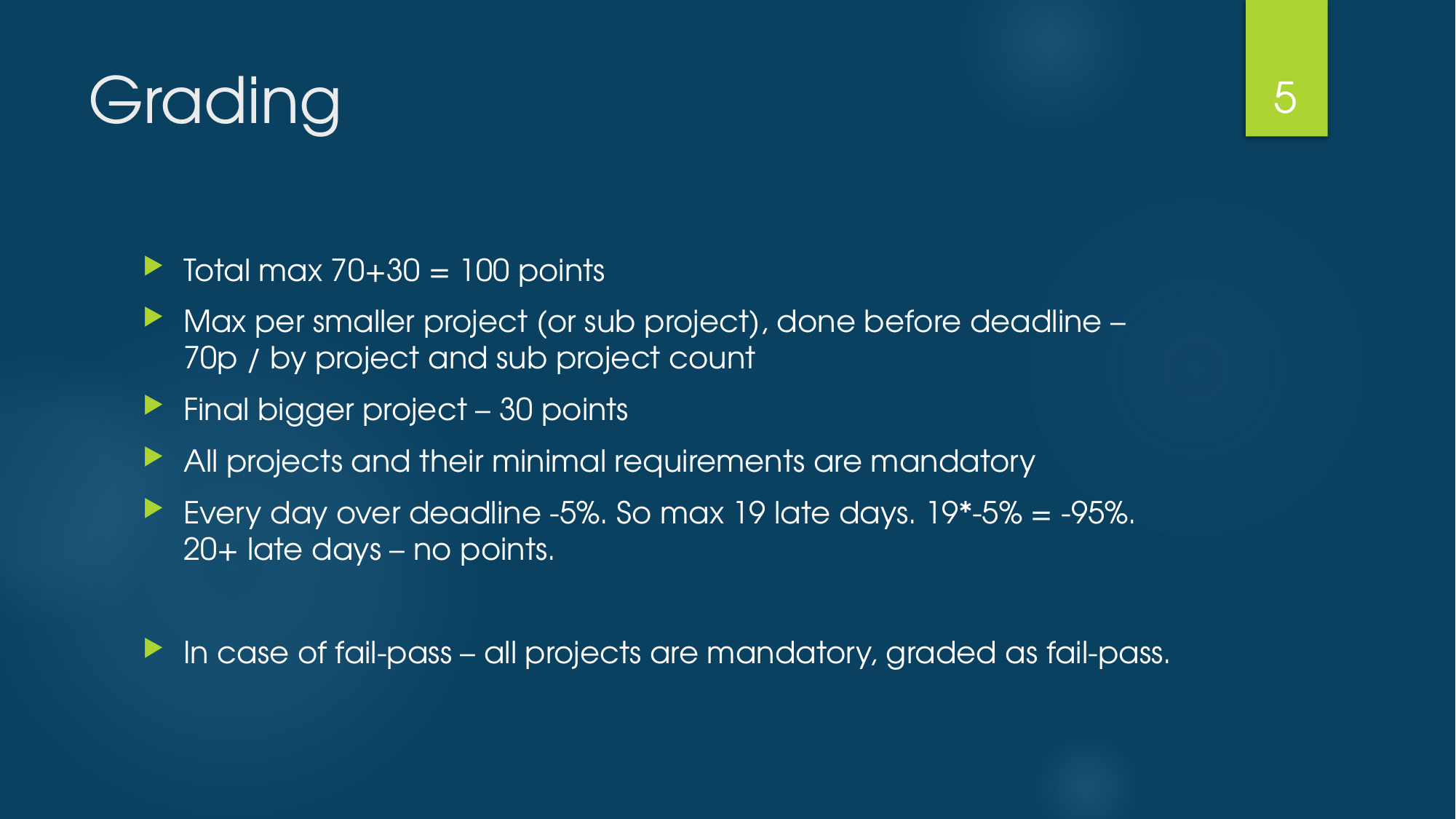

5
# Grading
Total max 70+30 = 100 points
Max per smaller project (or sub project), done before deadline – 70p / by project and sub project count
Final bigger project – 30 points
All projects and their minimal requirements are mandatory
Every day over deadline -5%. So max 19 late days. 19*-5% = -95%. 20+ late days – no points.

In case of fail-pass – all projects are mandatory, graded as fail-pass.